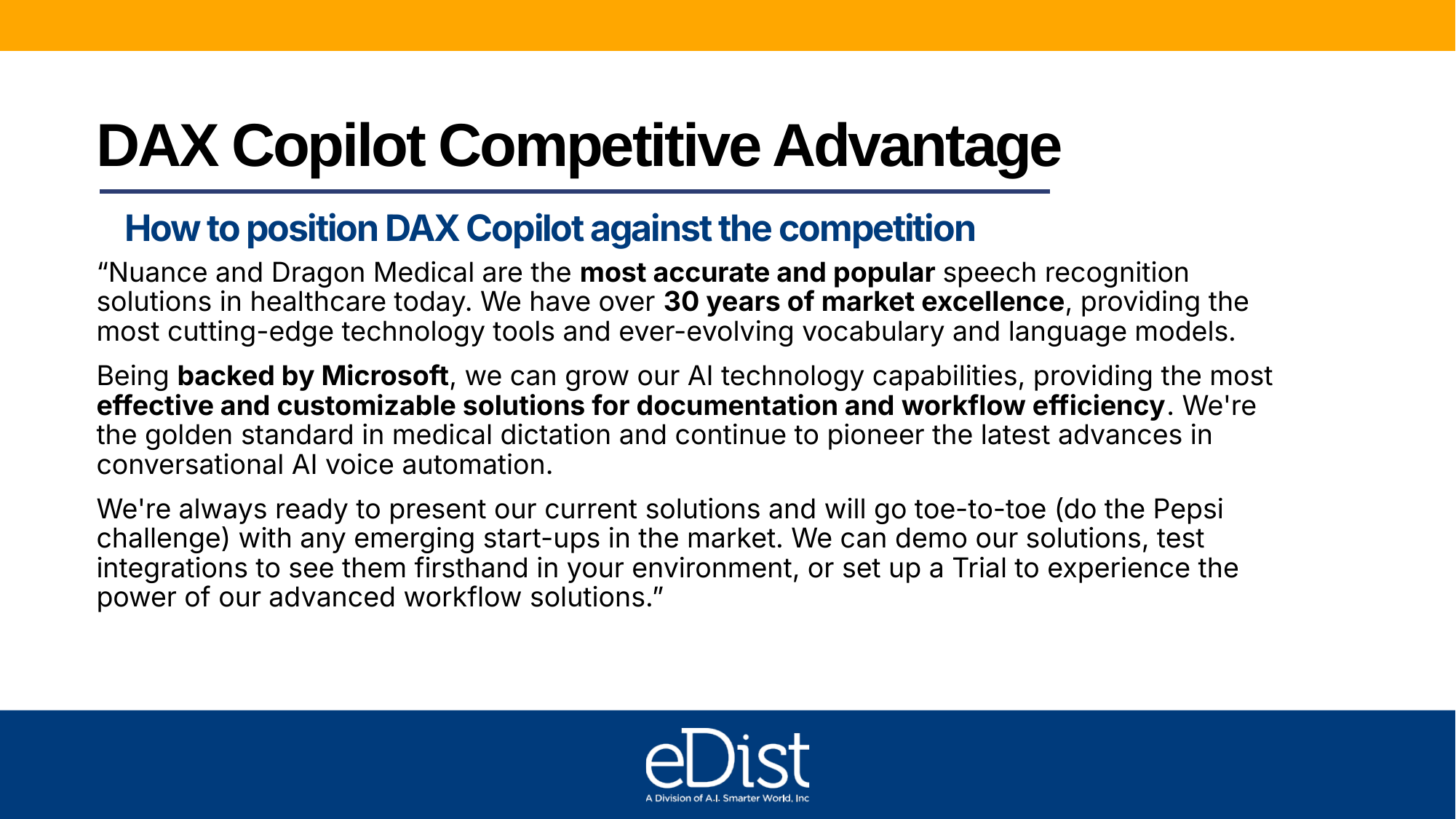

# DAX Copilot Competitive Advantage

How to position DAX Copilot against the competition
“Nuance and Dragon Medical are the most accurate and popular speech recognition solutions in healthcare today. We have over 30 years of market excellence, providing the most cutting-edge technology tools and ever-evolving vocabulary and language models.
Being backed by Microsoft, we can grow our AI technology capabilities, providing the most effective and customizable solutions for documentation and workflow efficiency. We're the golden standard in medical dictation and continue to pioneer the latest advances in conversational AI voice automation.
We're always ready to present our current solutions and will go toe-to-toe (do the Pepsi challenge) with any emerging start-ups in the market. We can demo our solutions, test integrations to see them firsthand in your environment, or set up a Trial to experience the power of our advanced workflow solutions.”